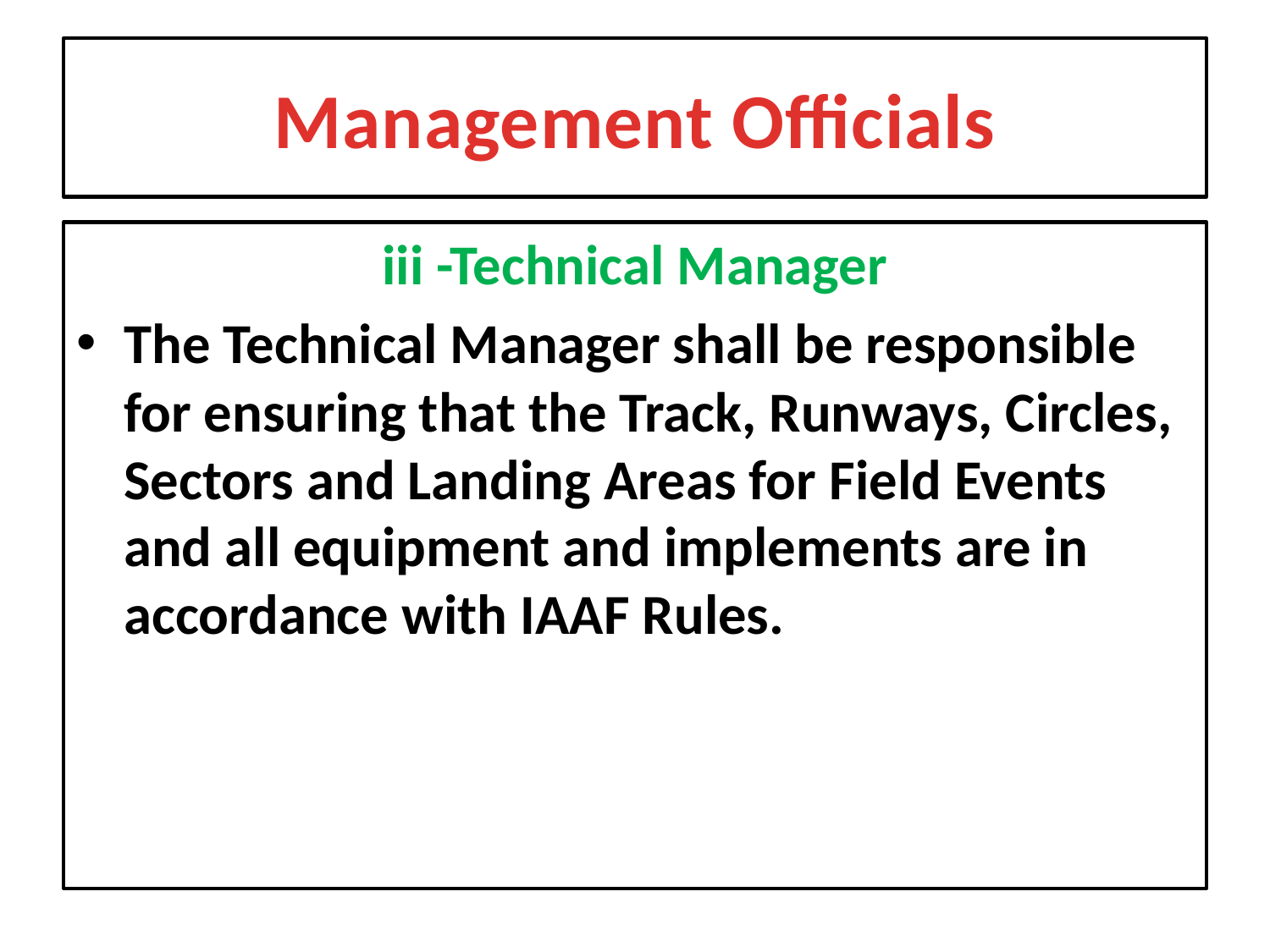

# Management Officials
iii -Technical Manager
The Technical Manager shall be responsible for ensuring that the Track, Runways, Circles, Sectors and Landing Areas for Field Events  and all equipment and implements are in accordance with IAAF Rules.